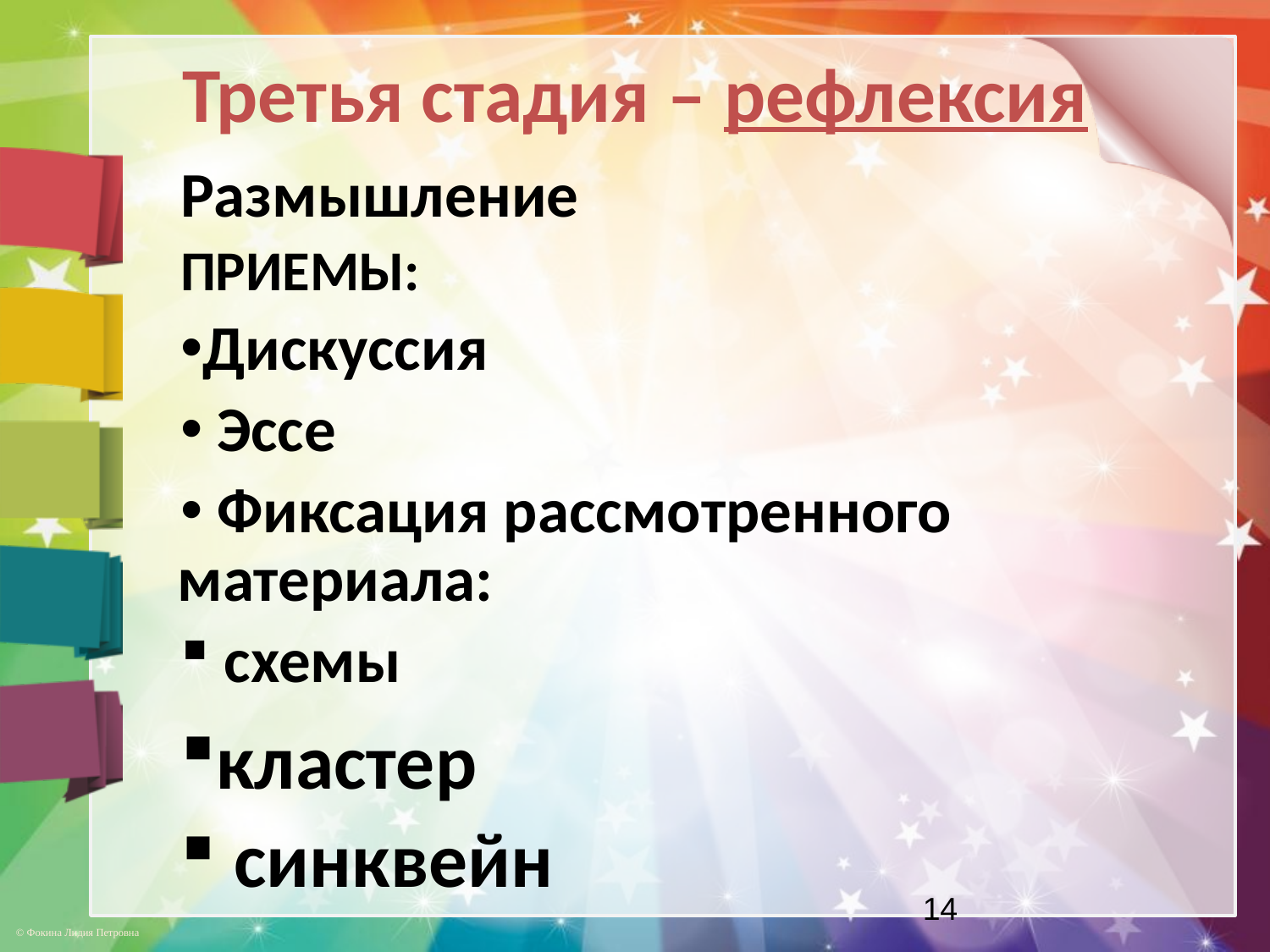

# Третья стадия – рефлексия
Размышление
ПРИЕМЫ:
Дискуссия
 Эссе
 Фиксация рассмотренного материала:
 схемы
кластер
 синквейн

14